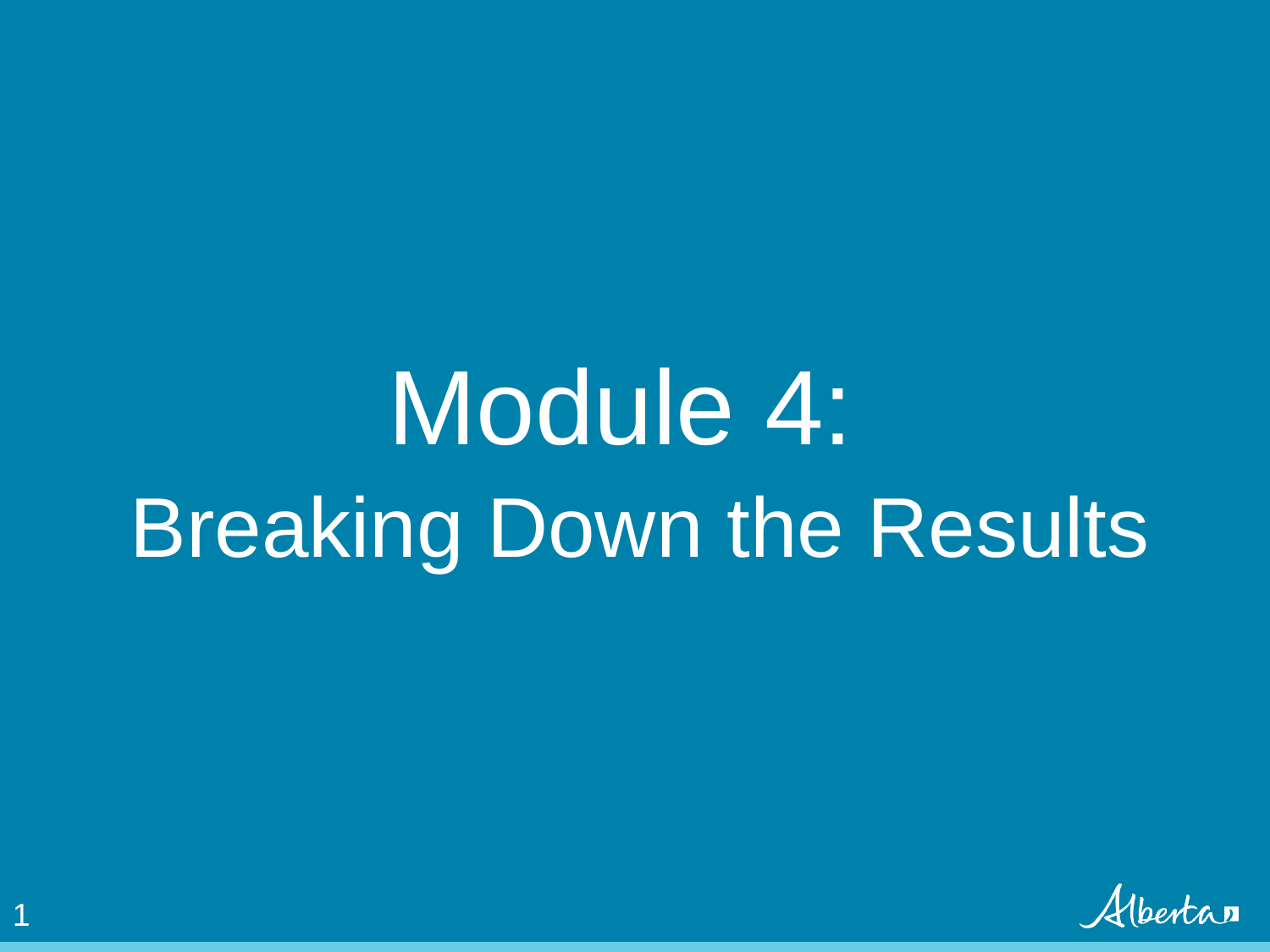

Module 4:
Breaking Down the Results
1